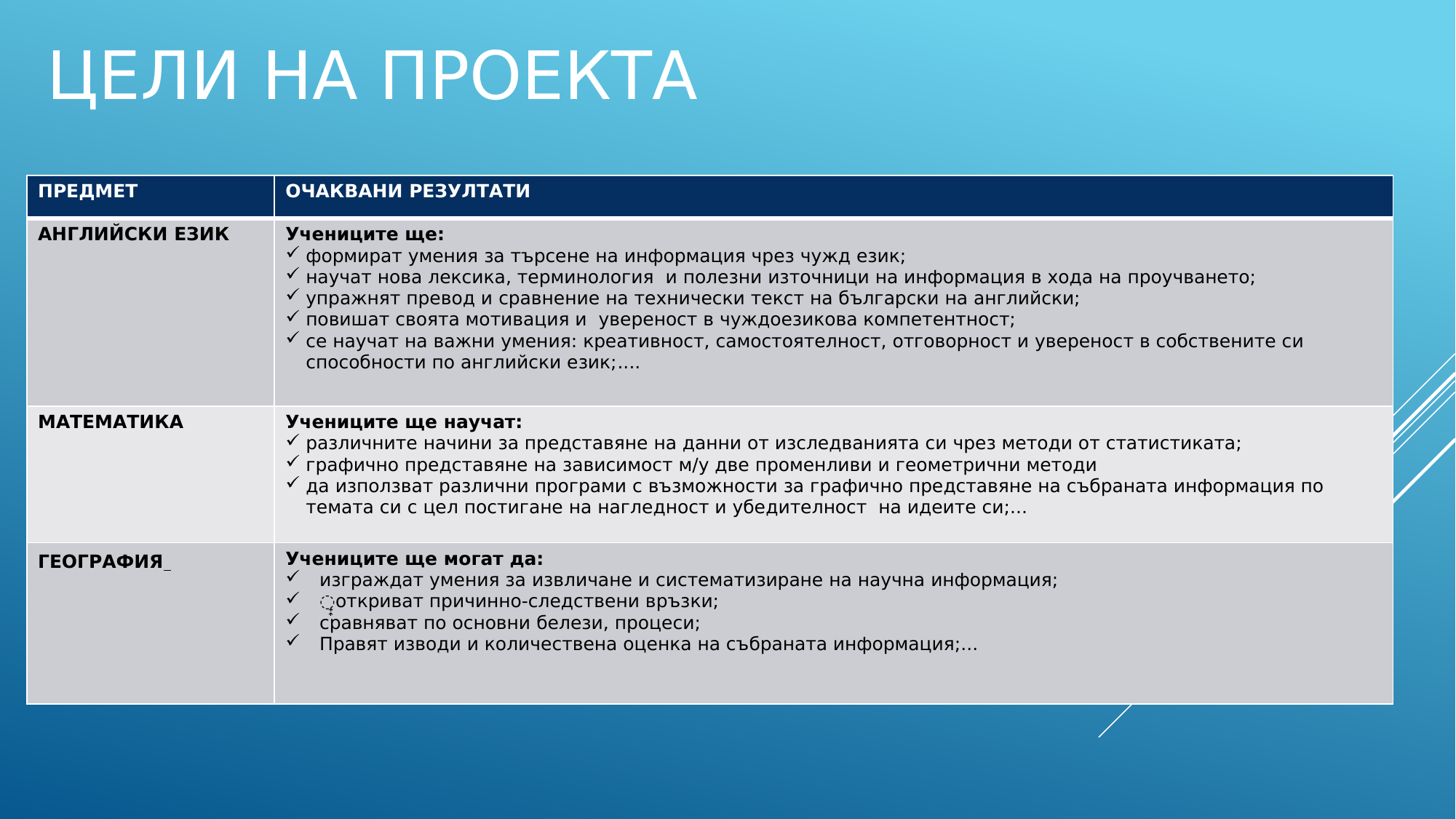

ЦЕЛИ НА ПРОЕКТА
| ПРЕДМЕТ | ОЧАКВАНИ РЕЗУЛТАТИ |
| --- | --- |
| АНГЛИЙСКИ ЕЗИК | Учениците ще: формират умения за търсене на информация чрез чужд език; научат нова лексика, терминология  и полезни източници на информация в хода на проучването; упражнят превод и сравнение на технически текст на български на английски; повишат своята мотивация и  увереност в чуждоезикова компетентност; се научат на важни умения: креативност, самостоятелност, отговорност и увереност в собствените си способности по английски език;.... |
| МАТЕМАТИКА | Учениците ще научат: различните начини за представяне на данни от изследванията си чрез методи от статистиката; графично представяне на зависимост м/у две променливи и геометрични методи  да използват различни програми с възможности за графично представяне на събраната информация по темата си с цел постигане на нагледност и убедителност  на идеите си;... |
| ГЕОГРАФИЯ | Учениците ще могат да: изграждат умения за извличане и систематизиране на научна информация; ͎͎откриват причинно-следствени връзки; сравняват по основни белези, процеси; Правят изводи и количествена оценка на събраната информация;... |